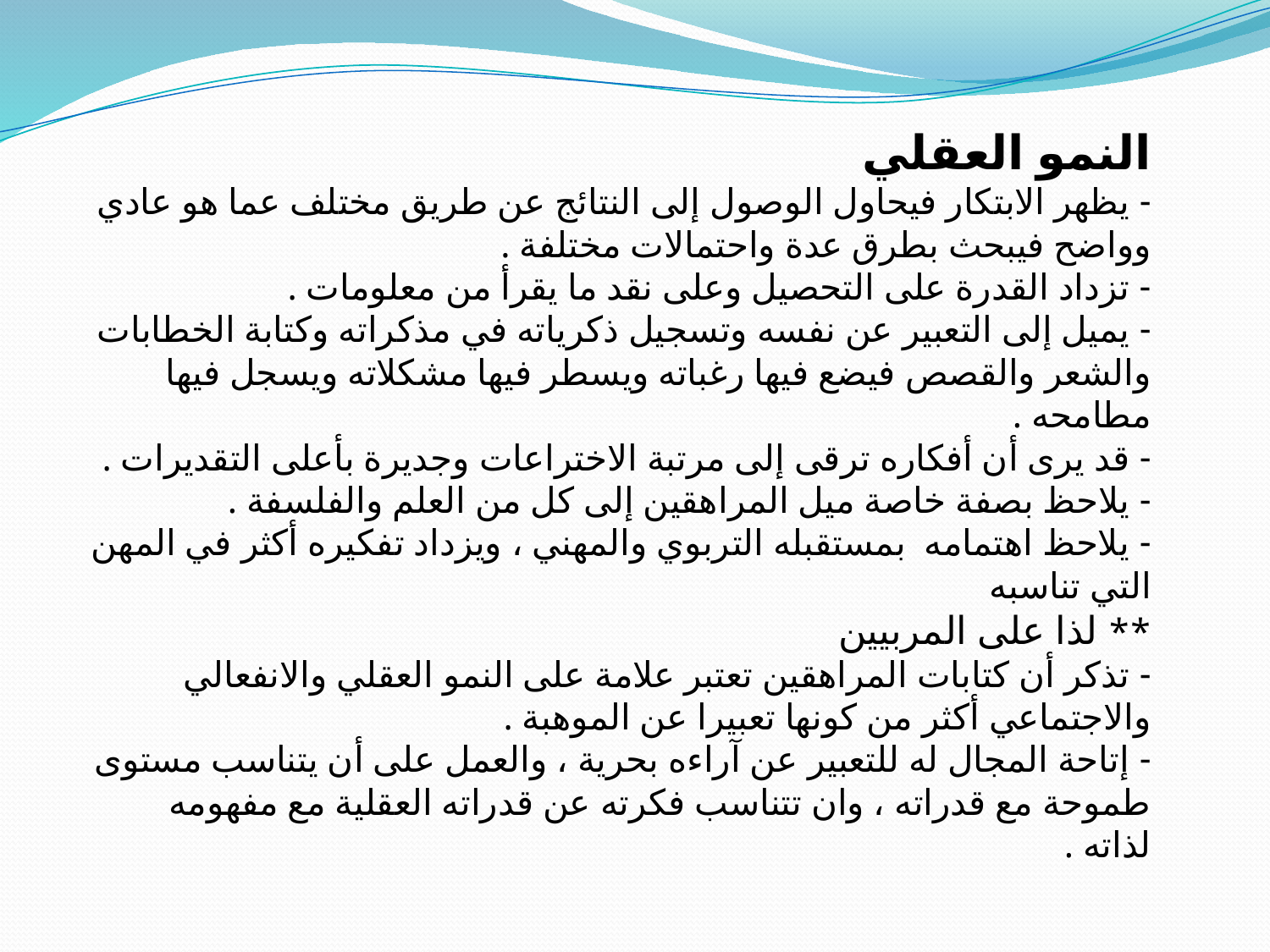

النمو العقلي
- يظهر الابتكار فيحاول الوصول إلى النتائج عن طريق مختلف عما هو عادي وواضح فيبحث بطرق عدة واحتمالات مختلفة .
- تزداد القدرة على التحصيل وعلى نقد ما يقرأ من معلومات .
- يميل إلى التعبير عن نفسه وتسجيل ذكرياته في مذكراته وكتابة الخطابات والشعر والقصص فيضع فيها رغباته ويسطر فيها مشكلاته ويسجل فيها مطامحه .
- قد يرى أن أفكاره ترقى إلى مرتبة الاختراعات وجديرة بأعلى التقديرات .
- يلاحظ بصفة خاصة ميل المراهقين إلى كل من العلم والفلسفة .
- يلاحظ اهتمامه  بمستقبله التربوي والمهني ، ويزداد تفكيره أكثر في المهن التي تناسبه
** لذا على المربيين
- تذكر أن كتابات المراهقين تعتبر علامة على النمو العقلي والانفعالي والاجتماعي أكثر من كونها تعبيرا عن الموهبة .
- إتاحة المجال له للتعبير عن آراءه بحرية ، والعمل على أن يتناسب مستوى طموحة مع قدراته ، وان تتناسب فكرته عن قدراته العقلية مع مفهومه لذاته .